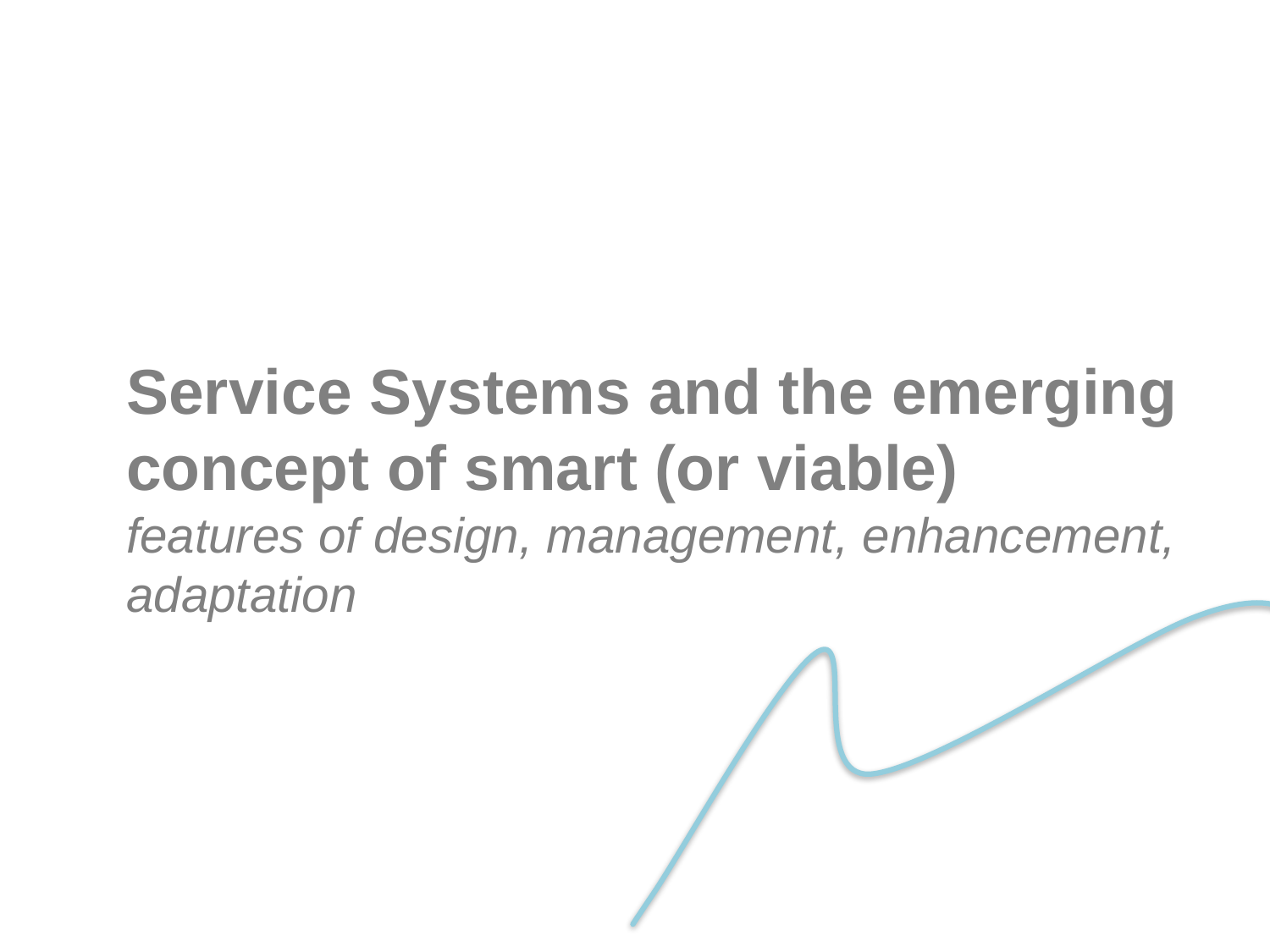

3a.
Service Systems and the emerging concept of smart (or viable)
features of design, management, enhancement, adaptation